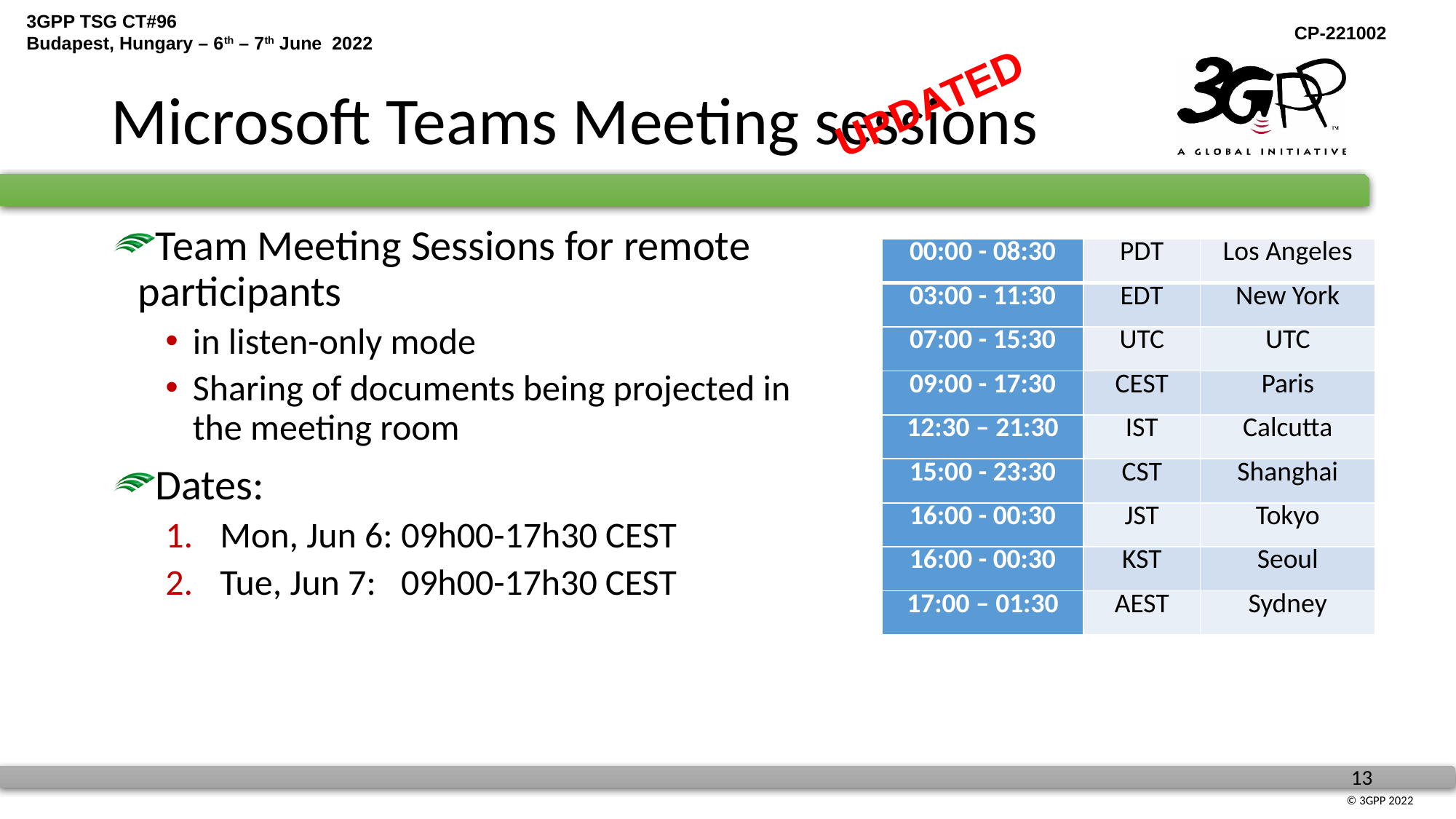

# Microsoft Teams Meeting sessions
UPDATED
Team Meeting Sessions for remote participants
in listen-only mode
Sharing of documents being projected in the meeting room
Dates:
Mon, Jun 6: 09h00-17h30 CEST
Tue, Jun 7:   09h00-17h30 CEST
| 00:00 - 08:30 | PDT | Los Angeles |
| --- | --- | --- |
| 03:00 - 11:30 | EDT | New York |
| 07:00 - 15:30 | UTC | UTC |
| 09:00 - 17:30 | CEST | Paris |
| 12:30 – 21:30 | IST | Calcutta |
| 15:00 - 23:30 | CST | Shanghai |
| 16:00 - 00:30 | JST | Tokyo |
| 16:00 - 00:30 | KST | Seoul |
| 17:00 – 01:30 | AEST | Sydney |